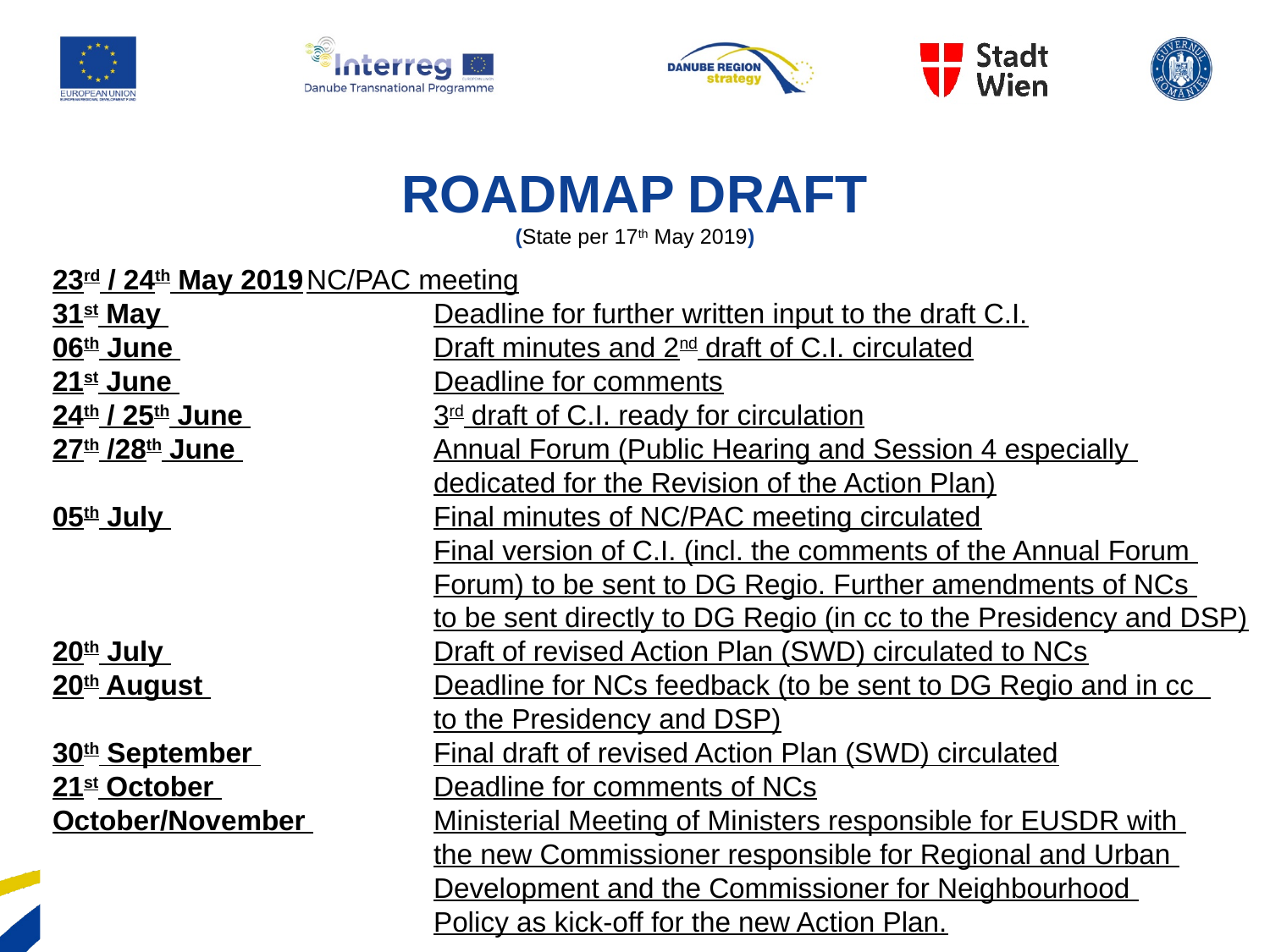

ROADMAP DRAFT
(State per 17th May 2019)
23rd / 24th May 2019	NC/PAC meeting
31st May 			Deadline for further written input to the draft C.I.
06th June 		Draft minutes and 2nd draft of C.I. circulated
21st June 		Deadline for comments
24th / 25th June 		3rd draft of C.I. ready for circulation
27th /28th June 		Annual Forum (Public Hearing and Session 4 especially 				dedicated for the Revision of the Action Plan)
05th July 			Final minutes of NC/PAC meeting circulated
 			Final version of C.I. (incl. the comments of the Annual Forum 			Forum) to be sent to DG Regio. Further amendments of NCs 			to be sent directly to DG Regio (in cc to the Presidency and DSP)
20th July 			Draft of revised Action Plan (SWD) circulated to NCs
20th August 		Deadline for NCs feedback (to be sent to DG Regio and in cc  			to the Presidency and DSP)
30th September 		Final draft of revised Action Plan (SWD) circulated
21st October 		Deadline for comments of NCs
October/November 	Ministerial Meeting of Ministers responsible for EUSDR with 				the new Commissioner responsible for Regional and Urban 				Development and the Commissioner for Neighbourhood 				Policy as kick-off for the new Action Plan.